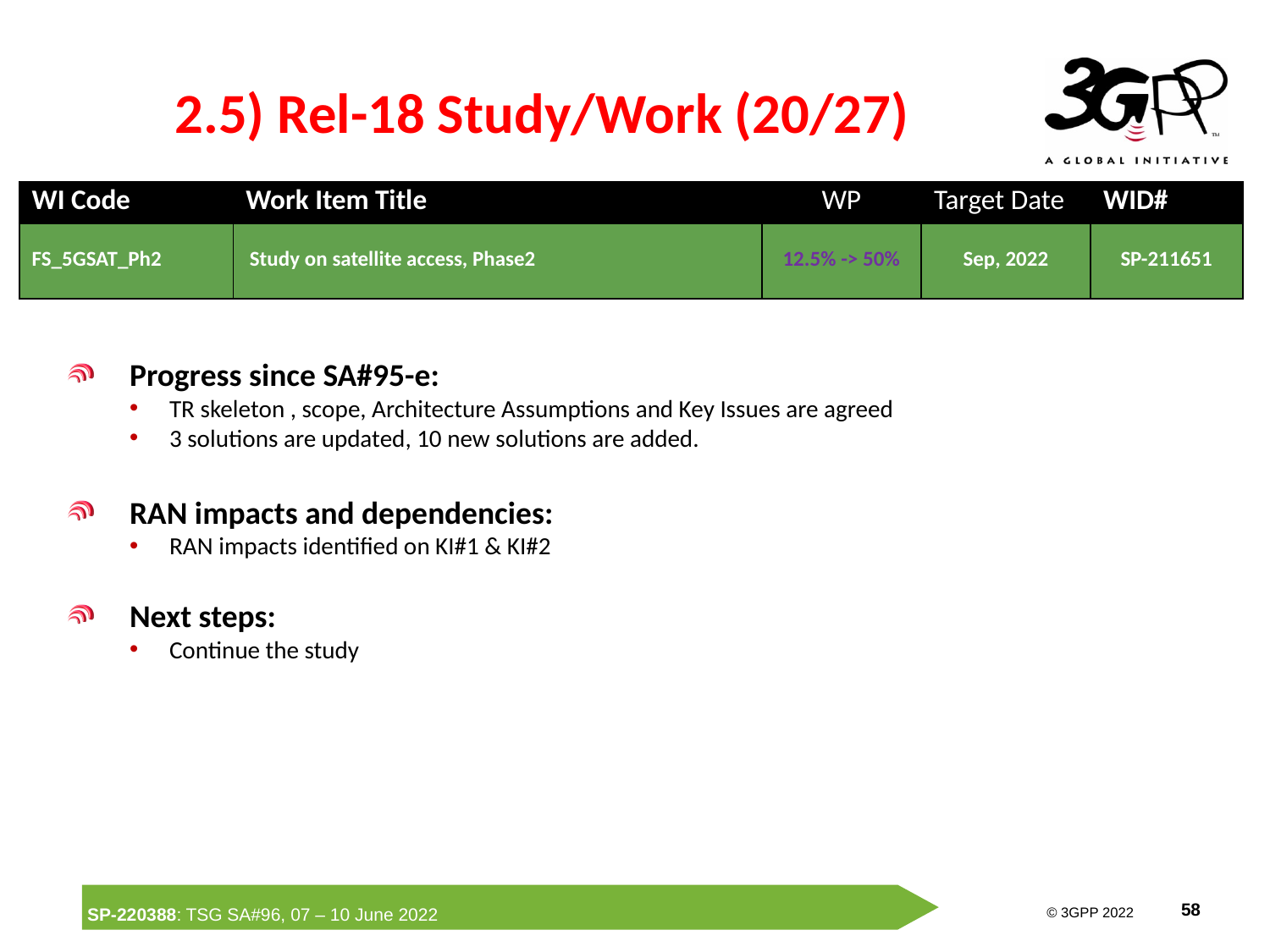

# 2.5) Rel-18 Study/Work (20/27)
| WI Code | Work Item Title | WP | Target Date | WID# |
| --- | --- | --- | --- | --- |
| FS\_5GSAT\_Ph2 | Study on satellite access, Phase2 | 12.5% -> 50% | Sep, 2022 | SP-211651 |
Progress since SA#95-e:
TR skeleton , scope, Architecture Assumptions and Key Issues are agreed
3 solutions are updated, 10 new solutions are added.

RAN impacts and dependencies:
RAN impacts identified on KI#1 & KI#2

Next steps:
Continue the study